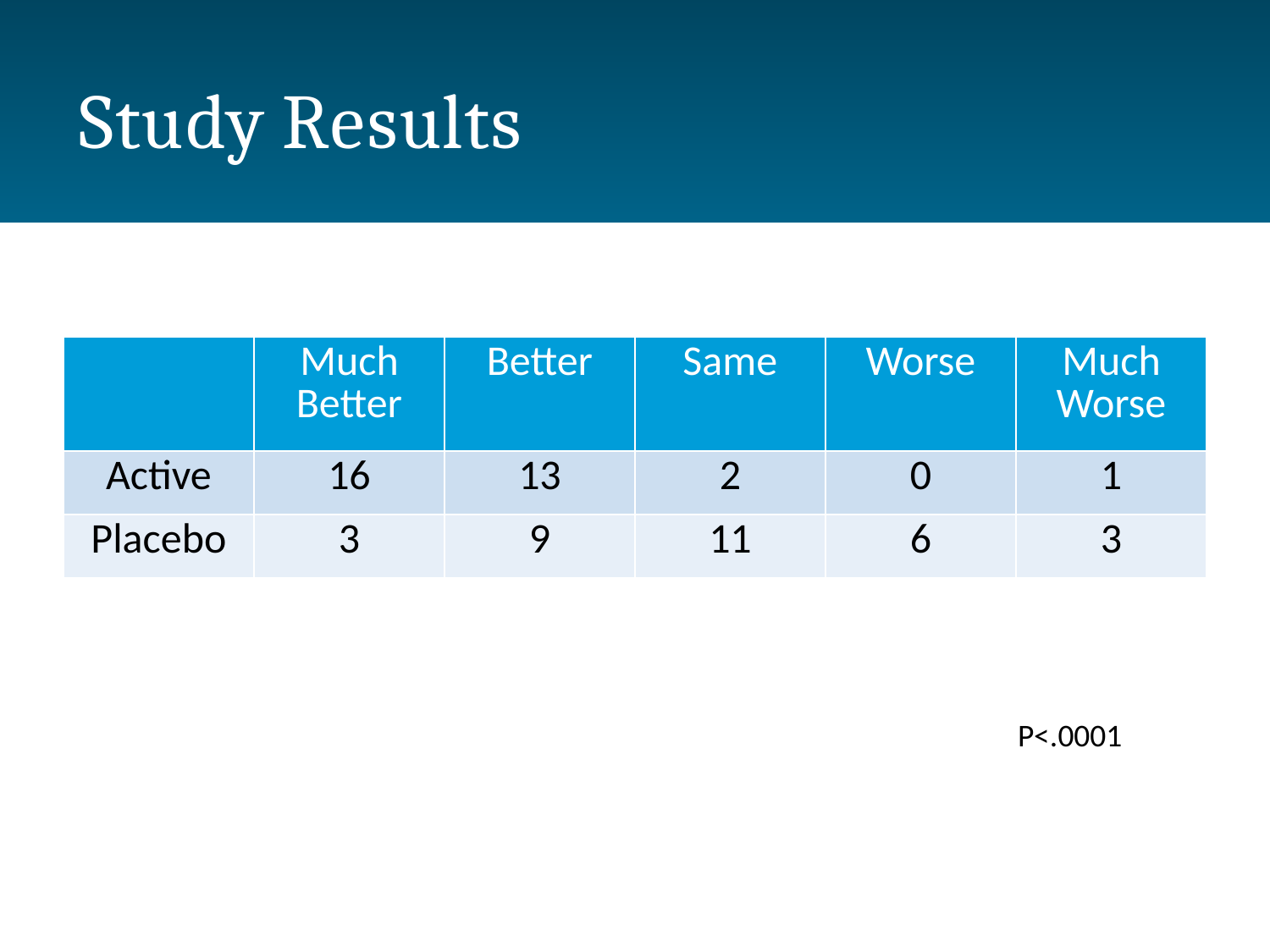

# Study Results
|  | Much Better | Better | Same | Worse | Much Worse |
| --- | --- | --- | --- | --- | --- |
| Active | 16 | 13 | 2 | 0 | 1 |
| Placebo | 3 | 9 | 11 | 6 | 3 |
P<.0001